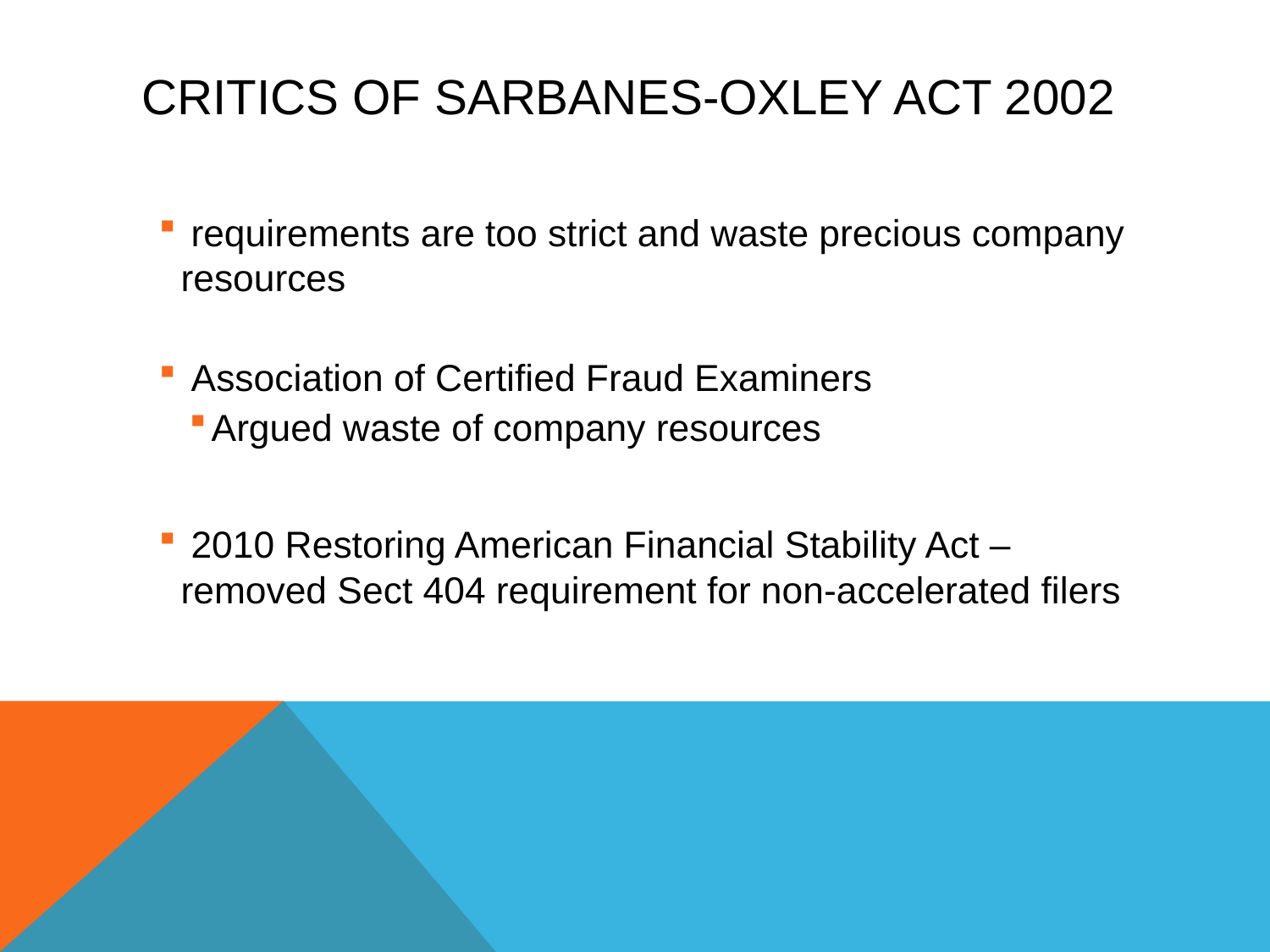

# Critics of Sarbanes-Oxley Act 2002

 requirements are too strict and waste precious company resources

 Association of Certified Fraud Examiners
Argued waste of company resources

 2010 Restoring American Financial Stability Act – removed Sect 404 requirement for non-accelerated filers